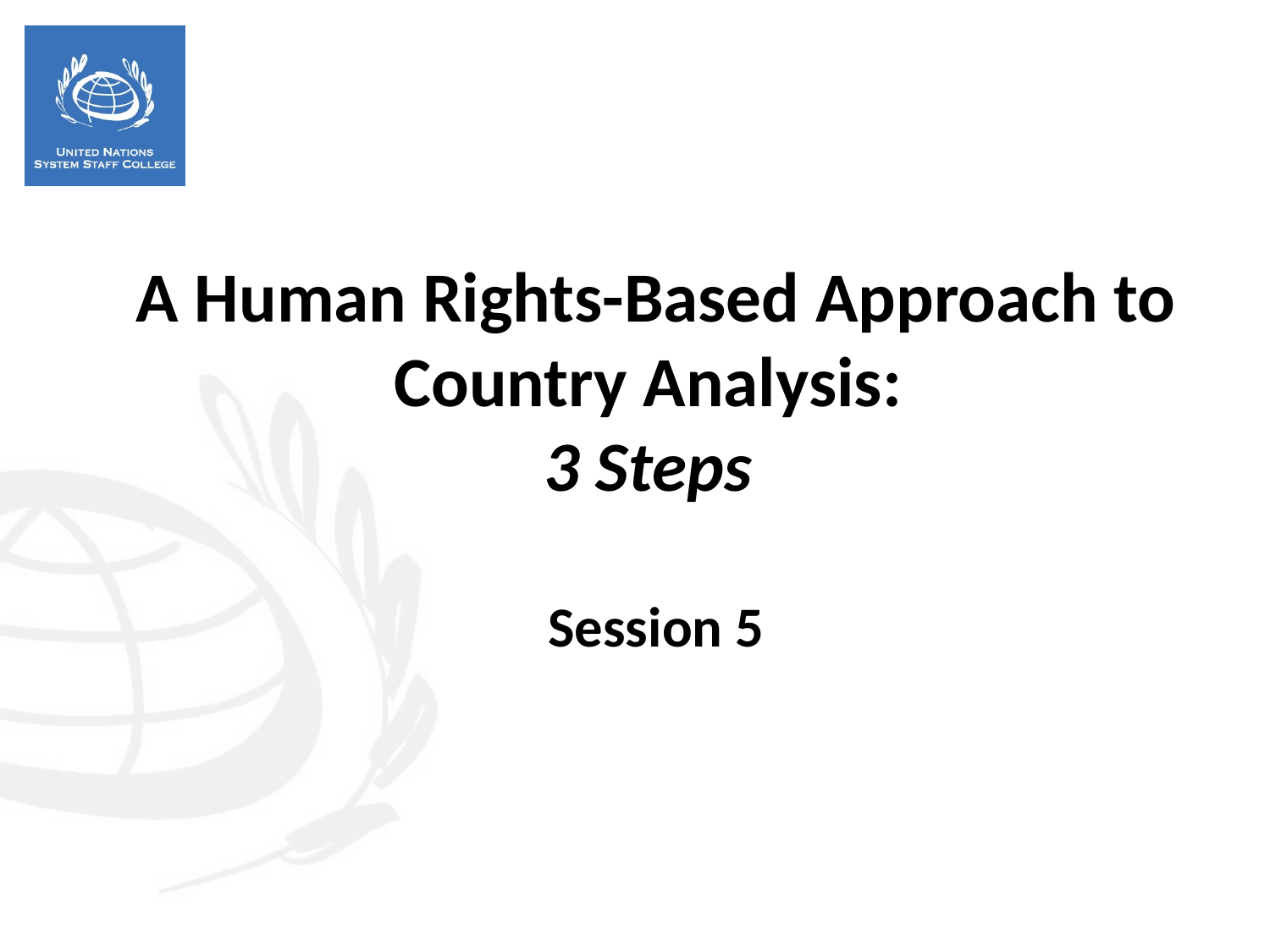

A Human Rights-Based Approach to Country Analysis:
3 Steps
Session 5